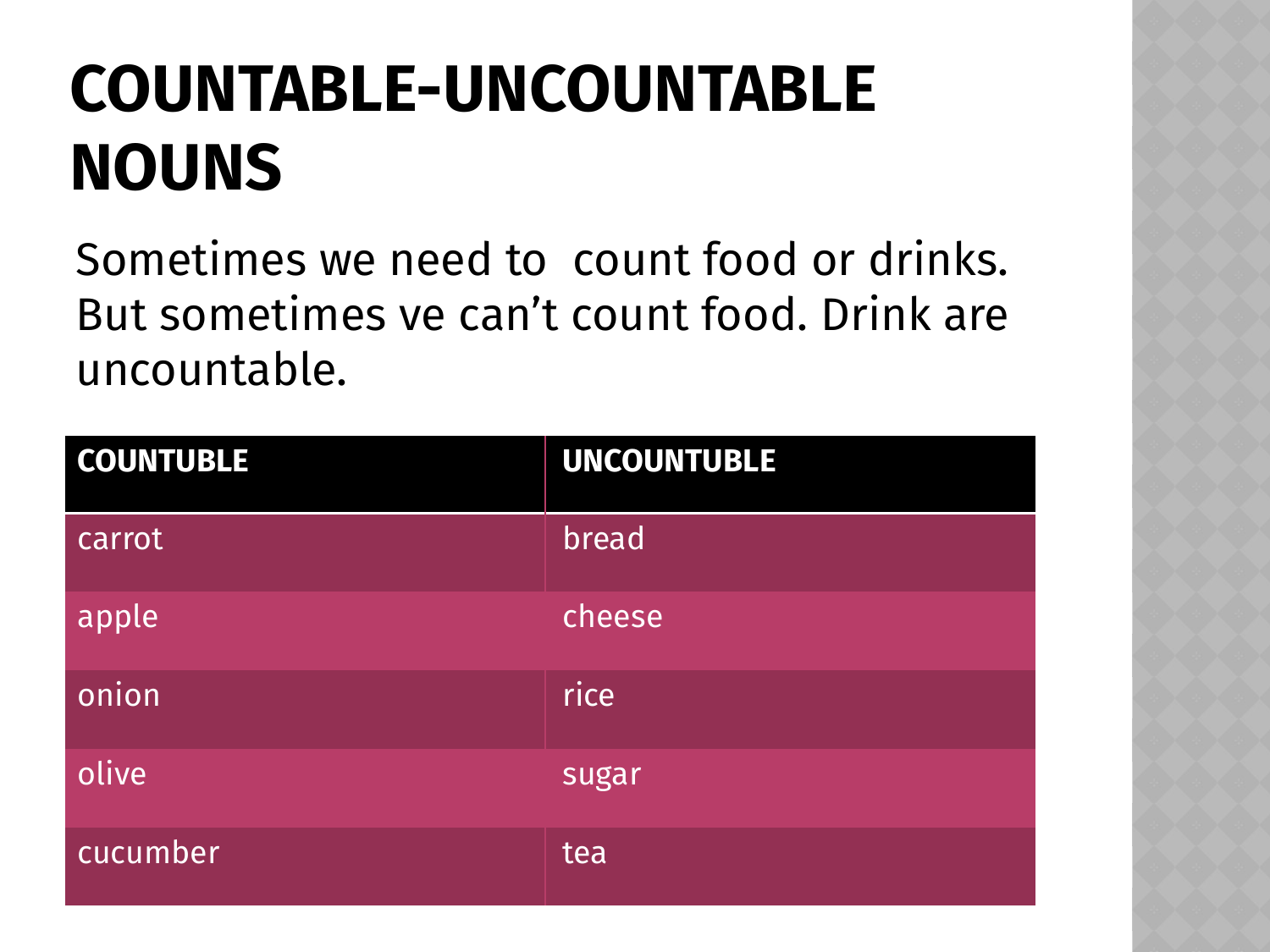

# COUNTABLE-UNCOUNTABLE NOUNS

Sometimes we need to  count food or drinks. But sometimes ve can’t count food. Drink are uncountable.
| COUNTUBLE | UNCOUNTUBLE |
| --- | --- |
| carrot | bread |
| apple | cheese |
| onion | rice |
| olive | sugar |
| cucumber | tea |